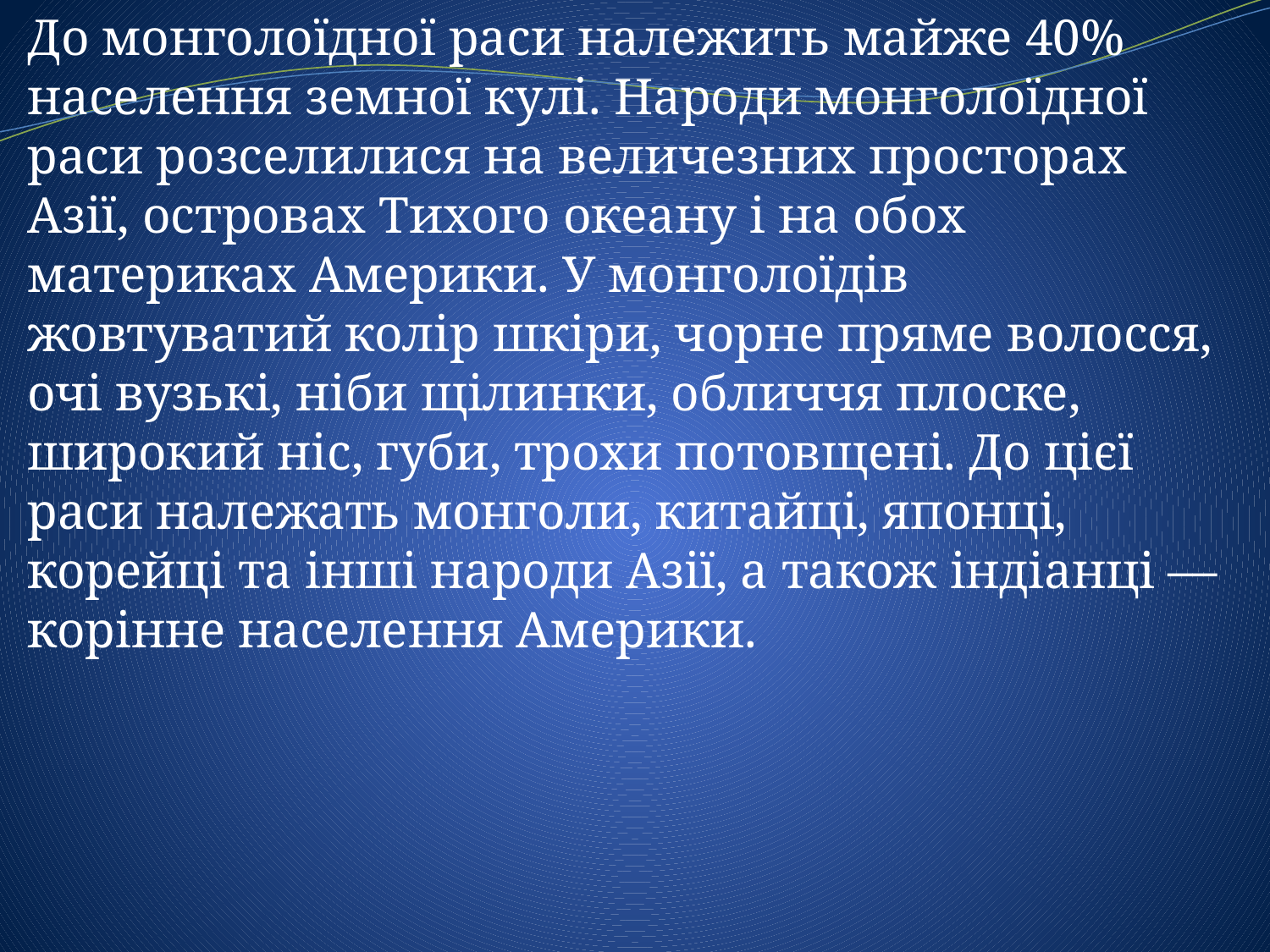

До монголоїдної раси належить майже 40% населення земної кулі. Народи монголоїдної раси розселилися на величезних просторах Азії, островах Тихого океану і на обох материках Америки. У монголоїдів жовтуватий колір шкіри, чорне пряме волосся, очі вузькі, ніби щілинки, обличчя плоске, широкий ніс, губи, трохи потовщені. До цієї раси належать монголи, китайці, японці, корейці та інші народи Азії, а також індіанці — корінне населення Америки.